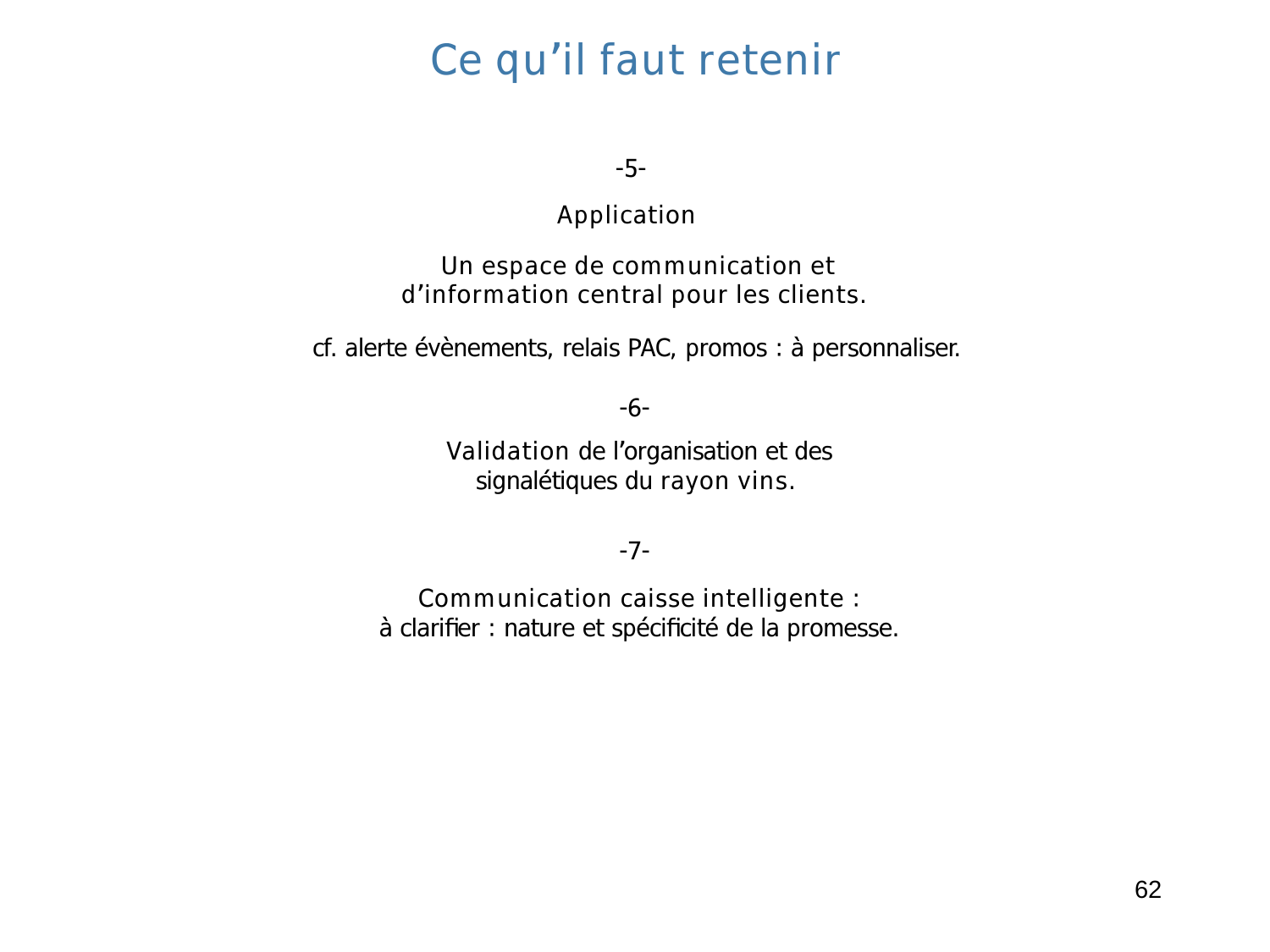

Ce qu’il faut retenir
-5-
Application
Un espace de communication et d’information central pour les clients.
cf. alerte évènements, relais PAC, promos : à personnaliser.
-6-
Validation de l’organisation et des signalétiques du rayon vins.
-7-
Communication caisse intelligente :
à clarifier : nature et spécificité de la promesse.
62